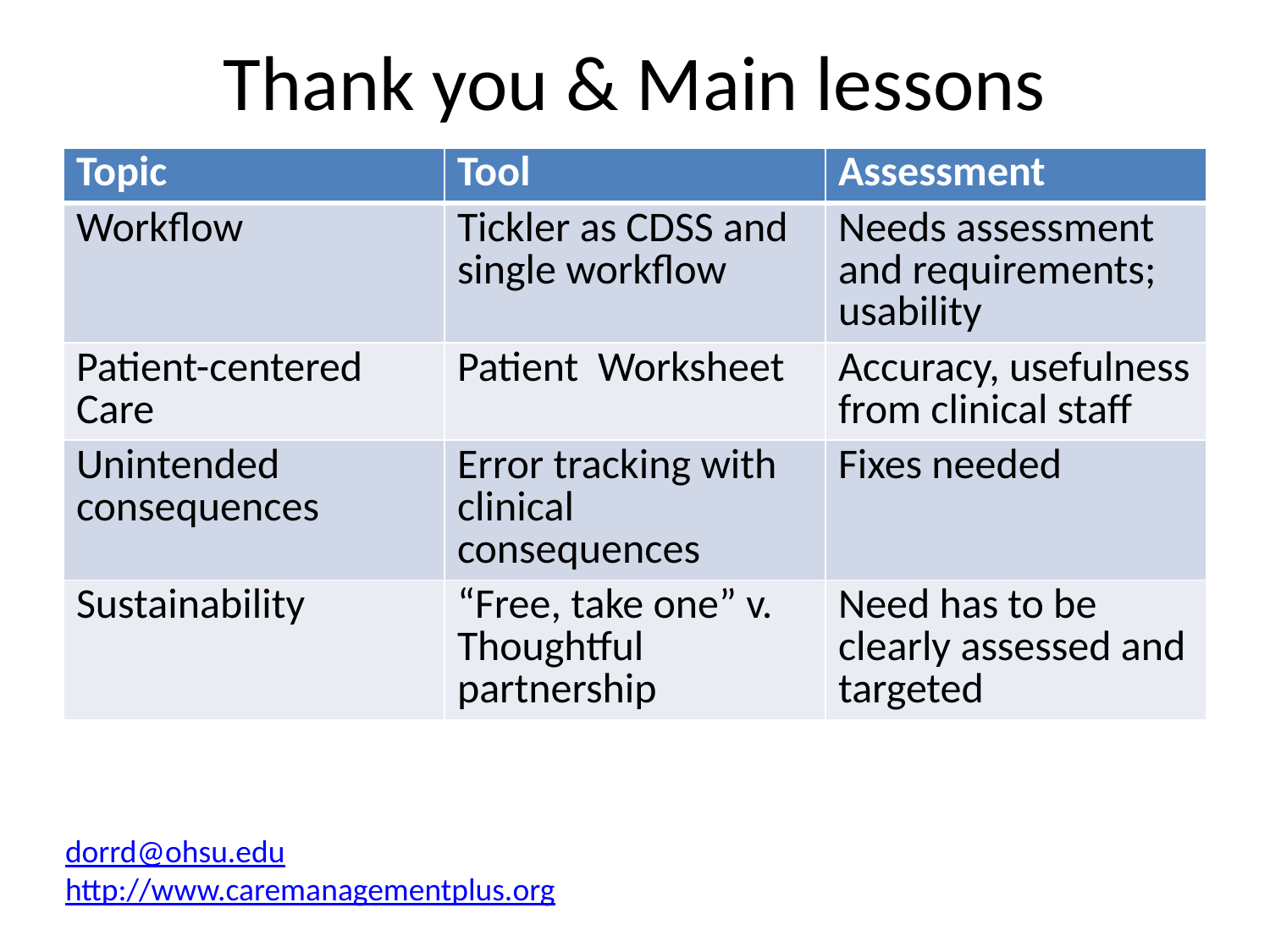

# Thank you & Main lessons
| Topic | Tool | Assessment |
| --- | --- | --- |
| Workflow | Tickler as CDSS and single workflow | Needs assessment and requirements; usability |
| Patient-centered Care | Patient Worksheet | Accuracy, usefulness from clinical staff |
| Unintended consequences | Error tracking with clinical consequences | Fixes needed |
| Sustainability | “Free, take one” v. Thoughtful partnership | Need has to be clearly assessed and targeted |
dorrd@ohsu.edu
http://www.caremanagementplus.org